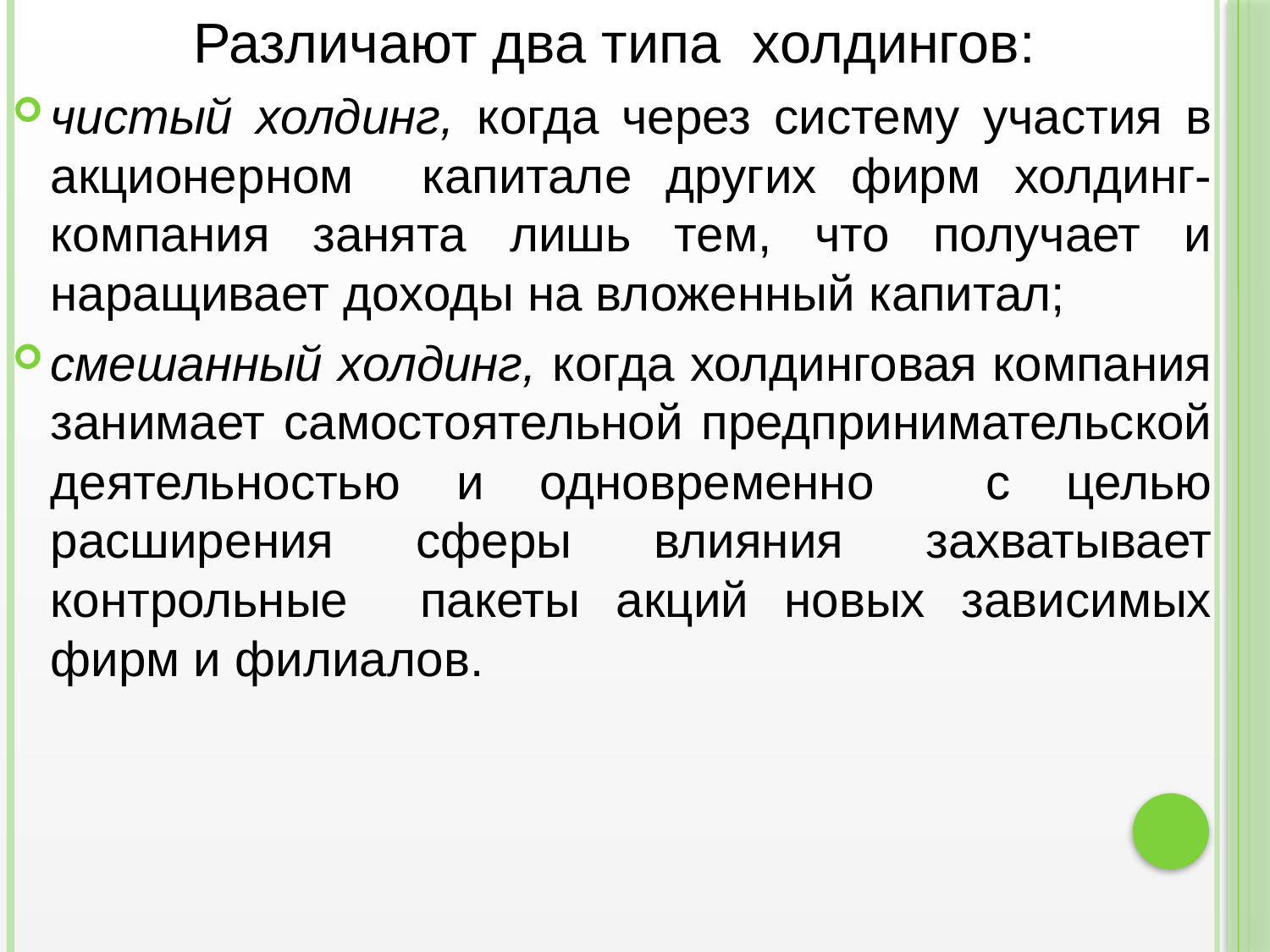

Различают два типа  холдингов:
чистый холдинг, когда через систему участия в акционерном  капитале других фирм холдинг-компания занята лишь тем, что получает и наращивает доходы на вложенный капитал;
смешанный холдинг, когда холдинговая компания занимает самостоятельной предпринимательской деятельностью и одновременно  с целью расширения сферы влияния захватывает контрольные  пакеты акций новых зависимых фирм и филиалов.